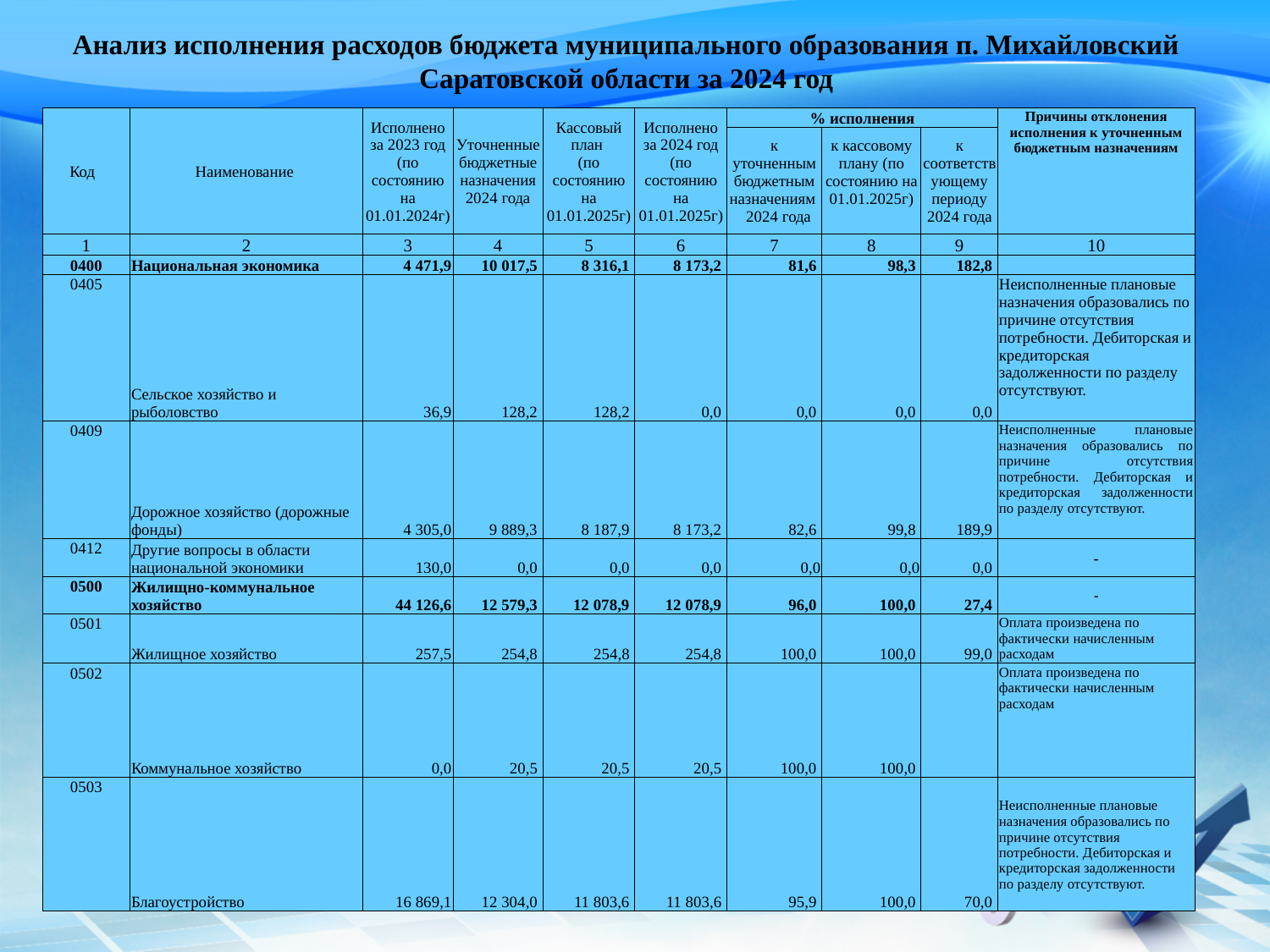

# Анализ исполнения расходов бюджета муниципального образования п. Михайловский Саратовской области за 2024 год
| Код | Наименование | Исполнено за 2023 год (по состоянию на 01.01.2024г) | Уточненные бюджетные назначения 2024 года | Кассовый план (по состоянию на 01.01.2025г) | Исполнено за 2024 год (по состоянию на 01.01.2025г) | % исполнения |  |  | Причины отклонения исполнения к уточненным бюджетным назначениям |
| --- | --- | --- | --- | --- | --- | --- | --- | --- | --- |
|  |  |  |  |  |  | к уточненным бюджетным назначениям 2024 года | к кассовому плану (по состоянию на 01.01.2025г) | к соответствующему периоду 2024 года |  |
| 1 | 2 | 3 | 4 | 5 | 6 | 7 | 8 | 9 | 10 |
| 0400 | Национальная экономика | 4 471,9 | 10 017,5 | 8 316,1 | 8 173,2 | 81,6 | 98,3 | 182,8 |  |
| 0405 | Сельское хозяйство и рыболовство | 36,9 | 128,2 | 128,2 | 0,0 | 0,0 | 0,0 | 0,0 | Неисполненные плановые назначения образовались по причине отсутствия потребности. Дебиторская и кредиторская задолженности по разделу отсутствуют. |
| 0409 | Дорожное хозяйство (дорожные фонды) | 4 305,0 | 9 889,3 | 8 187,9 | 8 173,2 | 82,6 | 99,8 | 189,9 | Неисполненные плановые назначения образовались по причине отсутствия потребности. Дебиторская и кредиторская задолженности по разделу отсутствуют. |
| 0412 | Другие вопросы в области национальной экономики | 130,0 | 0,0 | 0,0 | 0,0 | 0,0 | 0,0 | 0,0 | - |
| 0500 | Жилищно-коммунальное хозяйство | 44 126,6 | 12 579,3 | 12 078,9 | 12 078,9 | 96,0 | 100,0 | 27,4 | - |
| 0501 | Жилищное хозяйство | 257,5 | 254,8 | 254,8 | 254,8 | 100,0 | 100,0 | 99,0 | Оплата произведена по фактически начисленным расходам |
| 0502 | Коммунальное хозяйство | 0,0 | 20,5 | 20,5 | 20,5 | 100,0 | 100,0 |  | Оплата произведена по фактически начисленным расходам |
| 0503 | Благоустройство | 16 869,1 | 12 304,0 | 11 803,6 | 11 803,6 | 95,9 | 100,0 | 70,0 | Неисполненные плановые назначения образовались по причине отсутствия потребности. Дебиторская и кредиторская задолженности по разделу отсутствуют. |